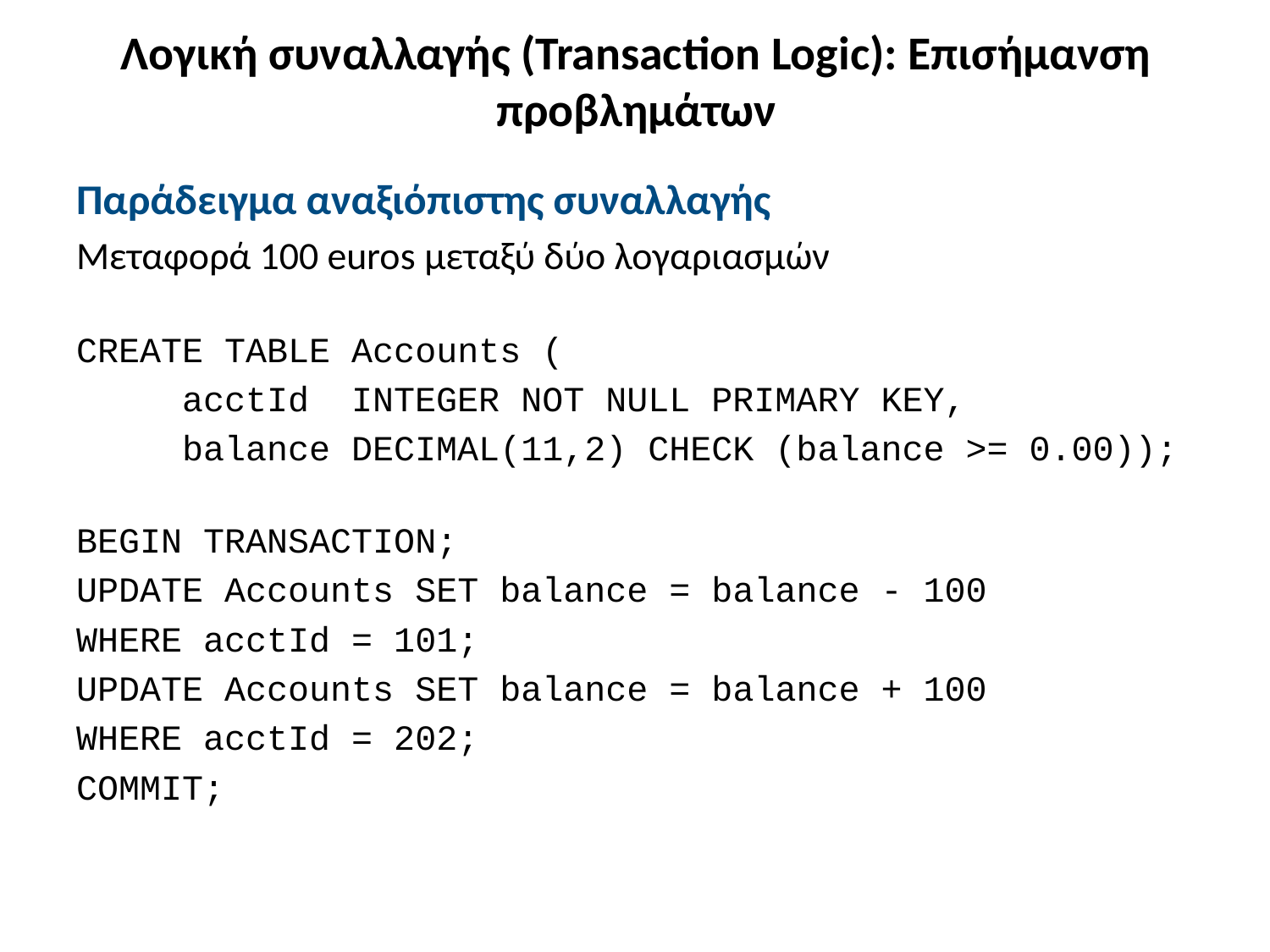

# Λογική συναλλαγής (Transaction Logic): Επισήμανση προβλημάτων
Παράδειγμα αναξιόπιστης συναλλαγής
Μεταφορά 100 euros μεταξύ δύο λογαριασμών
CREATE TABLE Accounts (
     acctId  INTEGER NOT NULL PRIMARY KEY,
     balance DECIMAL(11,2) CHECK (balance >= 0.00));
BEGIN TRANSACTION;
UPDATE Accounts SET balance = balance - 100
WHERE acctId = 101;
UPDATE Accounts SET balance = balance + 100
WHERE acctId = 202;
COMMIT;